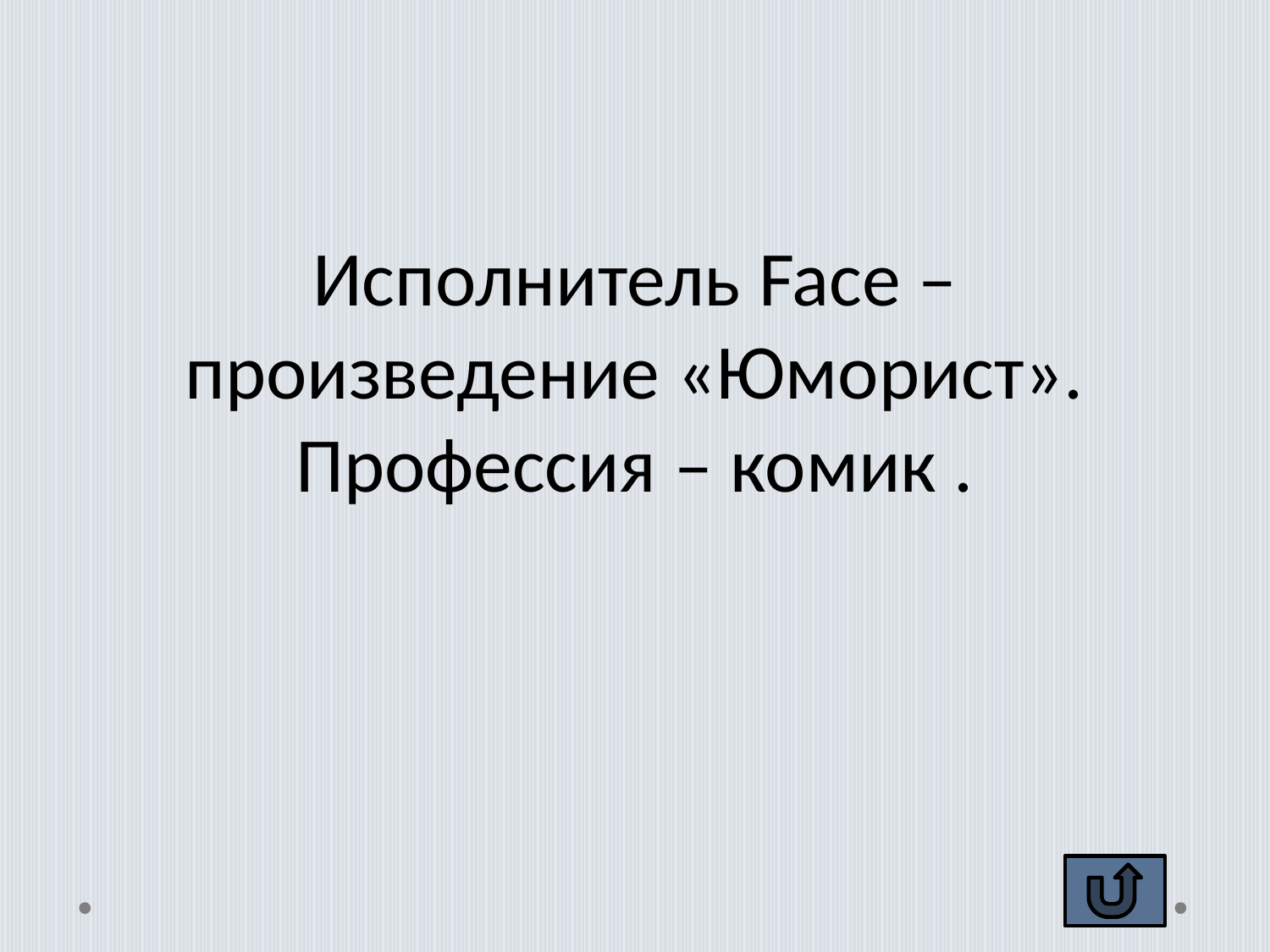

#
Исполнитель Face – произведение «Юморист».
Профессия – комик .